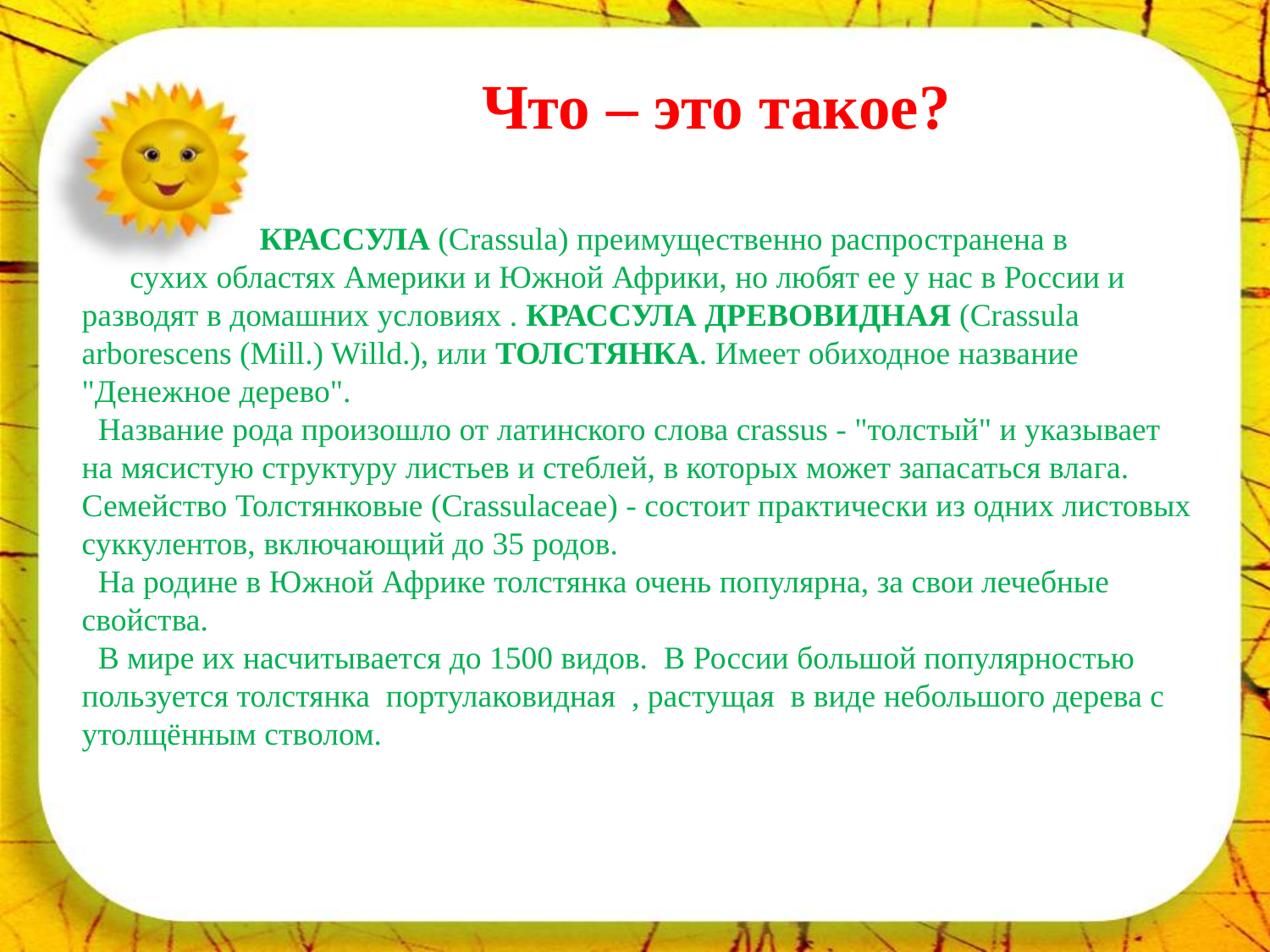

Что – это такое?

                    КРАССУЛА (Crassula) преимущественно распространена в                       сухих областях Америки и Южной Африки, но любят ее у нас в России и разводят в домашних условиях . КРАССУЛА ДРЕВОВИДНАЯ (Crassula arborescens (Mill.) Willd.), или ТОЛСТЯНКА. Имеет обиходное название "Денежное дерево".
  Название рода произошло от латинского слова crassus - "толстый" и указывает на мясистую структуру листьев и стеблей, в которых может запасаться влага. Семейство Толстянковые (Crassulaceae) - состоит практически из одних листовых суккулентов, включающий до 35 родов.
  На родине в Южной Африке толстянка очень популярна, за свои лечебные  свойства.
  В мире их насчитывается до 1500 видов.  В России большой популярностью пользуется толстянка  портулаковидная  , растущая  в виде небольшого дерева с утолщённым стволом.